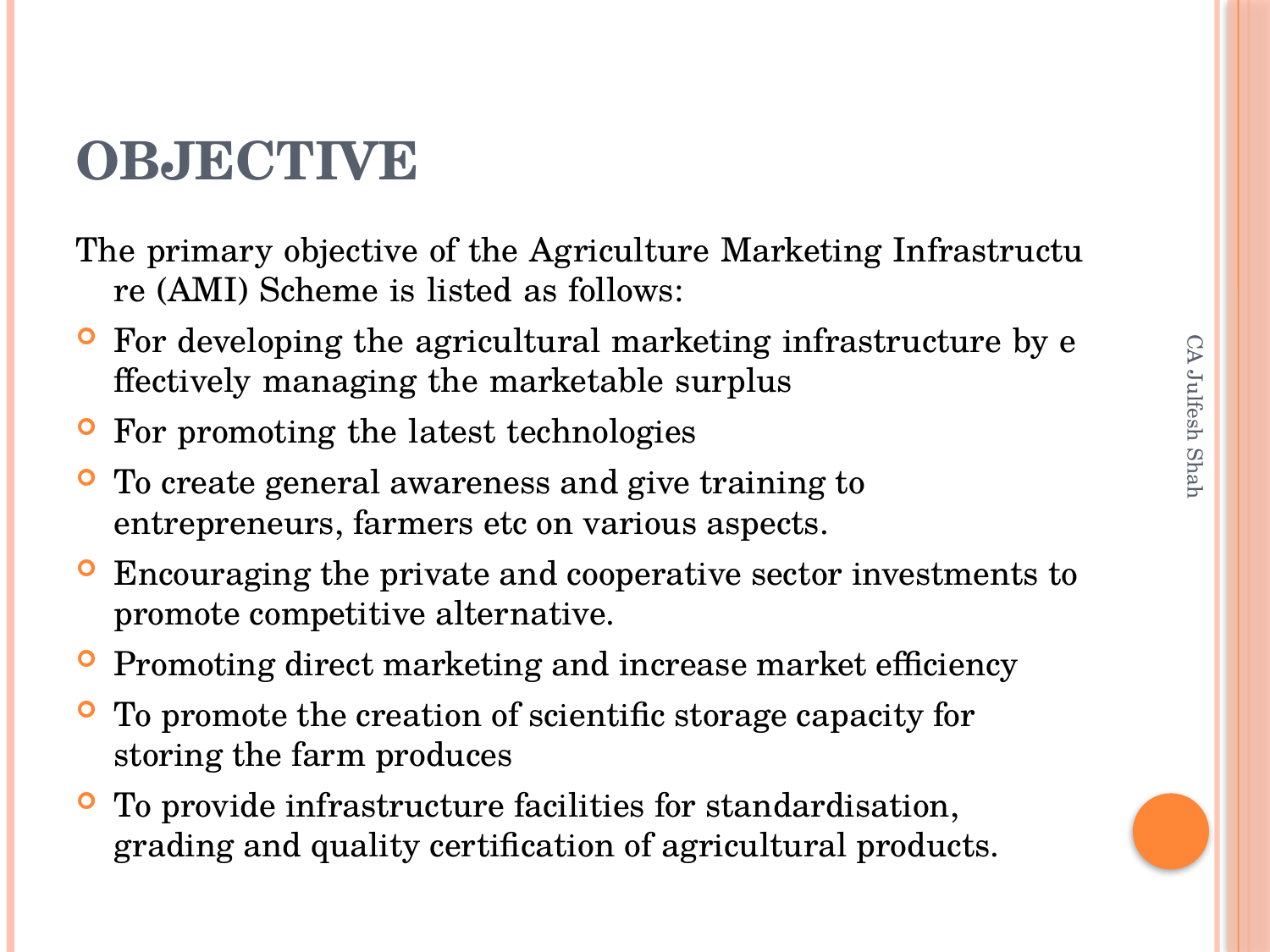

# OBJECTIVE
The primary objective of the Agriculture Marketing Infrastructure (AMI) Scheme is listed as follows:
For developing the agricultural marketing infrastructure by effectively managing the marketable surplus
For promoting the latest technologies
To create general awareness and give training to entrepreneurs, farmers etc on various aspects.
Encouraging the private and cooperative sector investments to promote competitive alternative.
Promoting direct marketing and increase market efficiency
To promote the creation of scientific storage capacity for storing the farm produces
To provide infrastructure facilities for standardisation, grading and quality certification of agricultural products.
CA Julfesh Shah